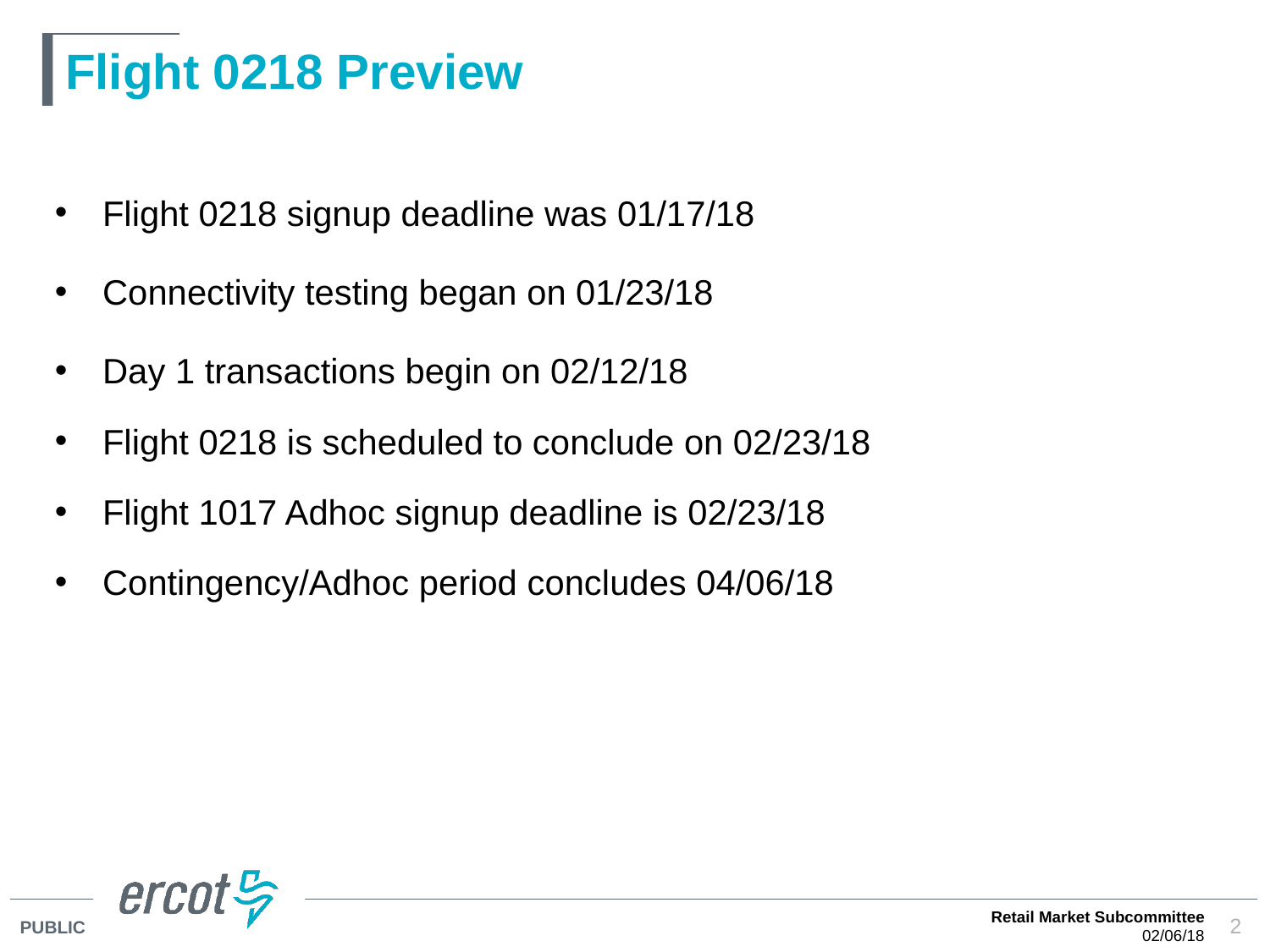

# Flight 0218 Preview

Flight 0218 signup deadline was 01/17/18
Connectivity testing began on 01/23/18
Day 1 transactions begin on 02/12/18
Flight 0218 is scheduled to conclude on 02/23/18
Flight 1017 Adhoc signup deadline is 02/23/18
Contingency/Adhoc period concludes 04/06/18
Retail Market Subcommittee
02/06/18
2